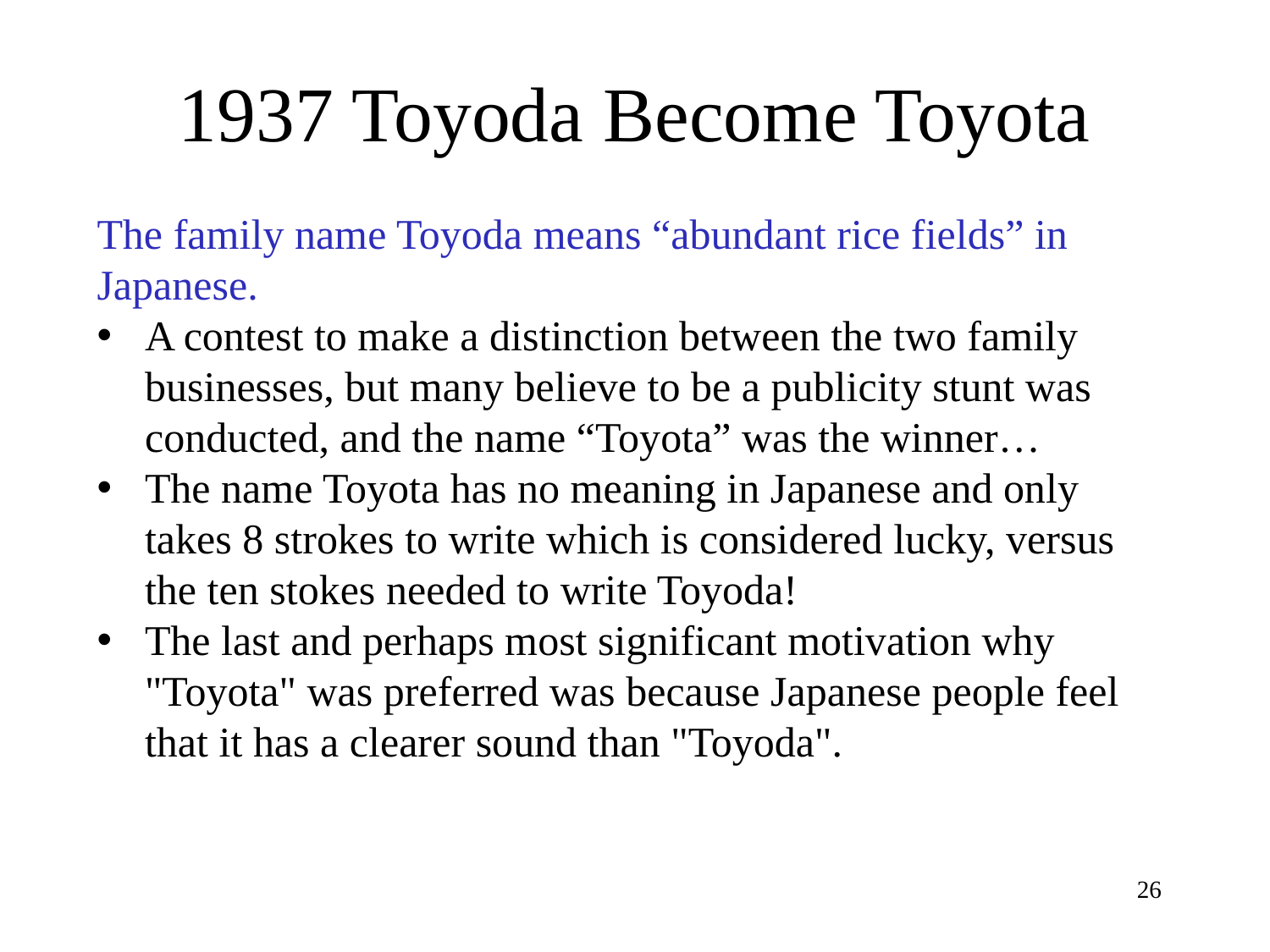

# 1937 Toyoda Become Toyota
The family name Toyoda means “abundant rice fields” in Japanese.
A contest to make a distinction between the two family businesses, but many believe to be a publicity stunt was conducted, and the name “Toyota” was the winner…
The name Toyota has no meaning in Japanese and only takes 8 strokes to write which is considered lucky, versus the ten stokes needed to write Toyoda!
The last and perhaps most significant motivation why "Toyota" was preferred was because Japanese people feel that it has a clearer sound than "Toyoda".
26